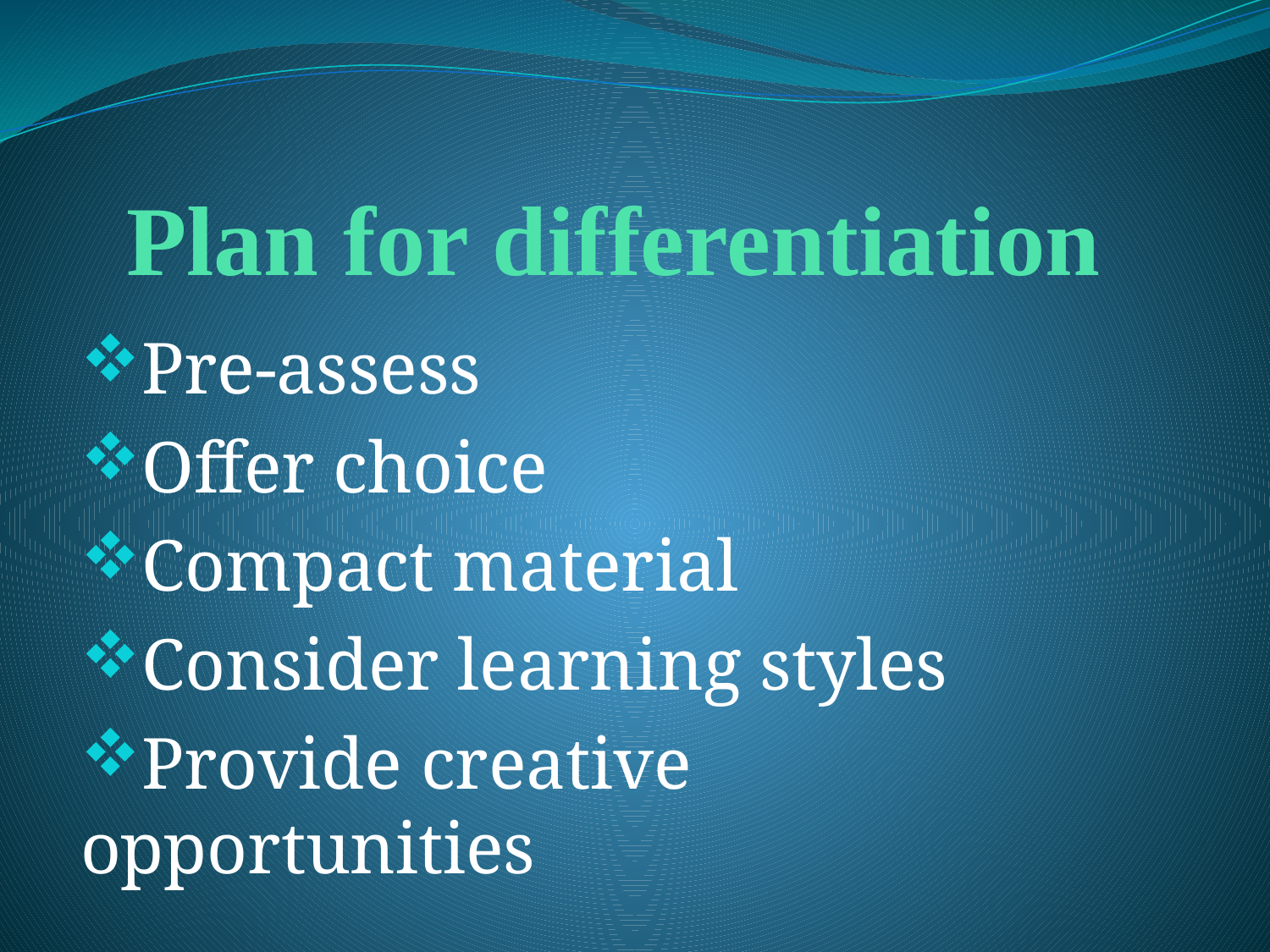

# Plan for differentiation
Pre-assess
Offer choice
Compact material
Consider learning styles
Provide creative opportunities